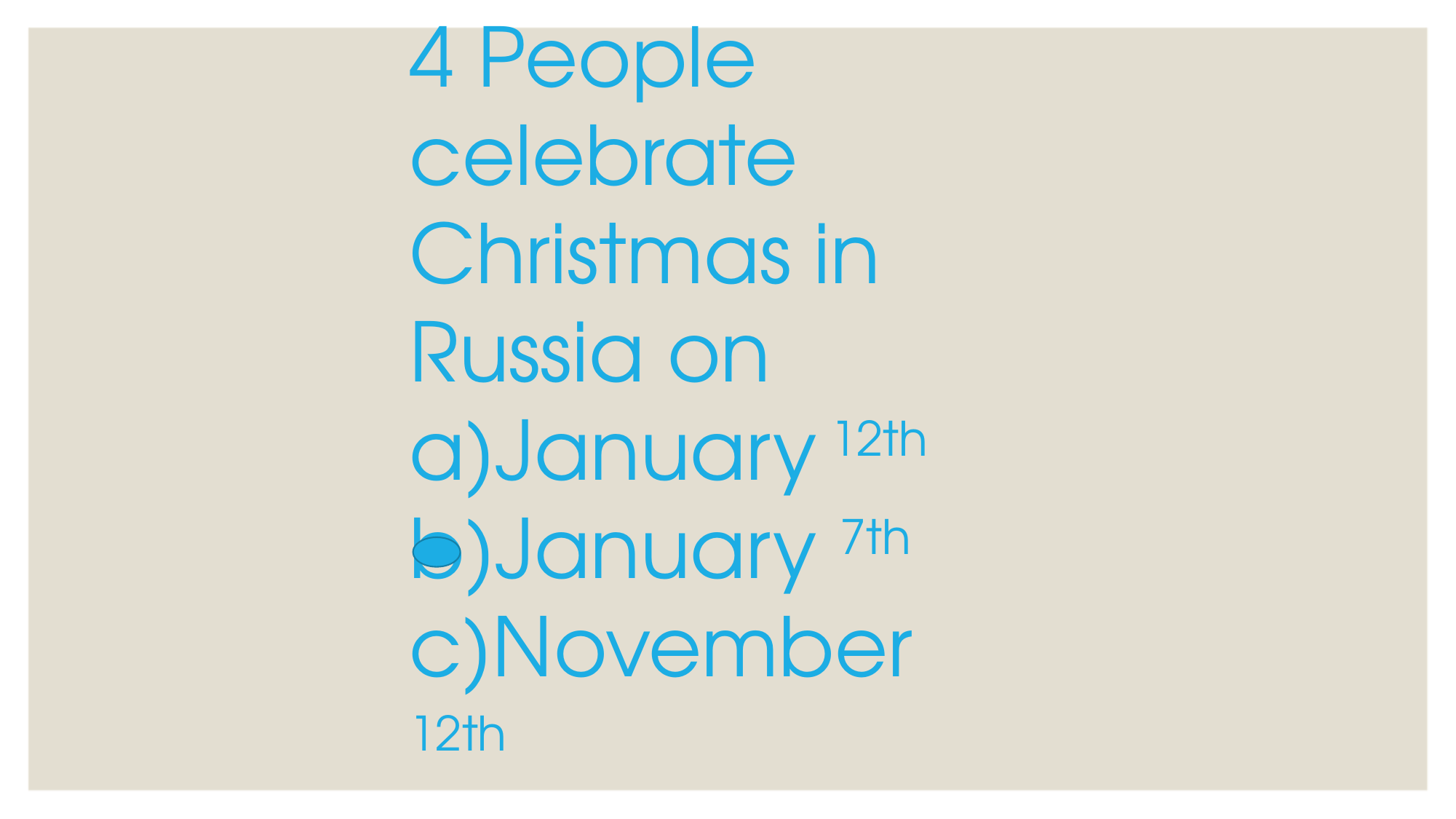

4 People celebrate Christmas in Russia on
a)January 12th
b)January 7th
c)November 12th